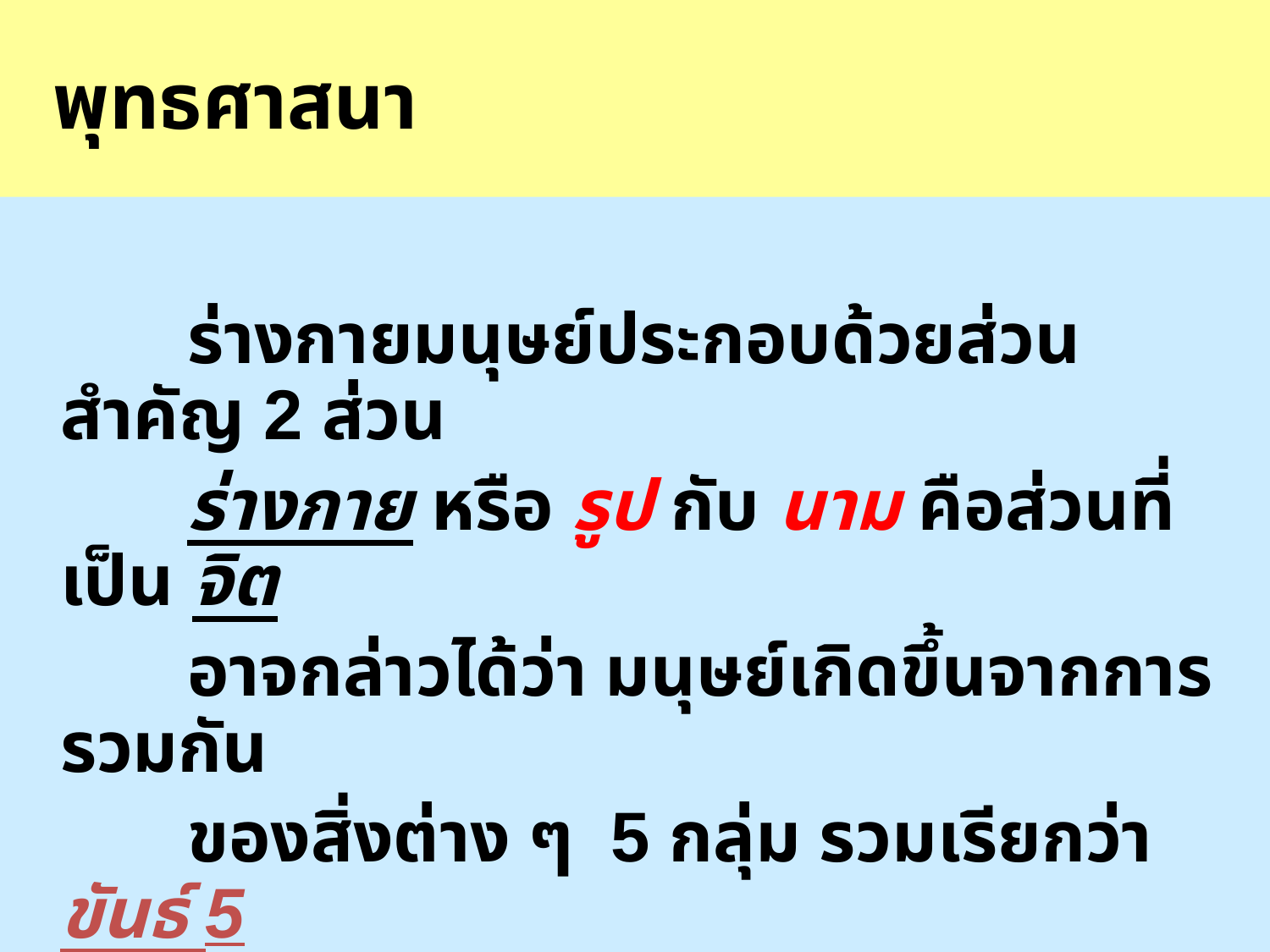

# พุทธศาสนา

   		ร่างกายมนุษย์ประกอบด้วยส่วนสำคัญ 2 ส่วน
		ร่างกาย หรือ รูป กับ นาม คือส่วนที่เป็น จิต
		อาจกล่าวได้ว่า มนุษย์เกิดขึ้นจากการรวมกัน
		ของสิ่งต่าง ๆ  5 กลุ่ม รวมเรียกว่า ขันธ์ 5